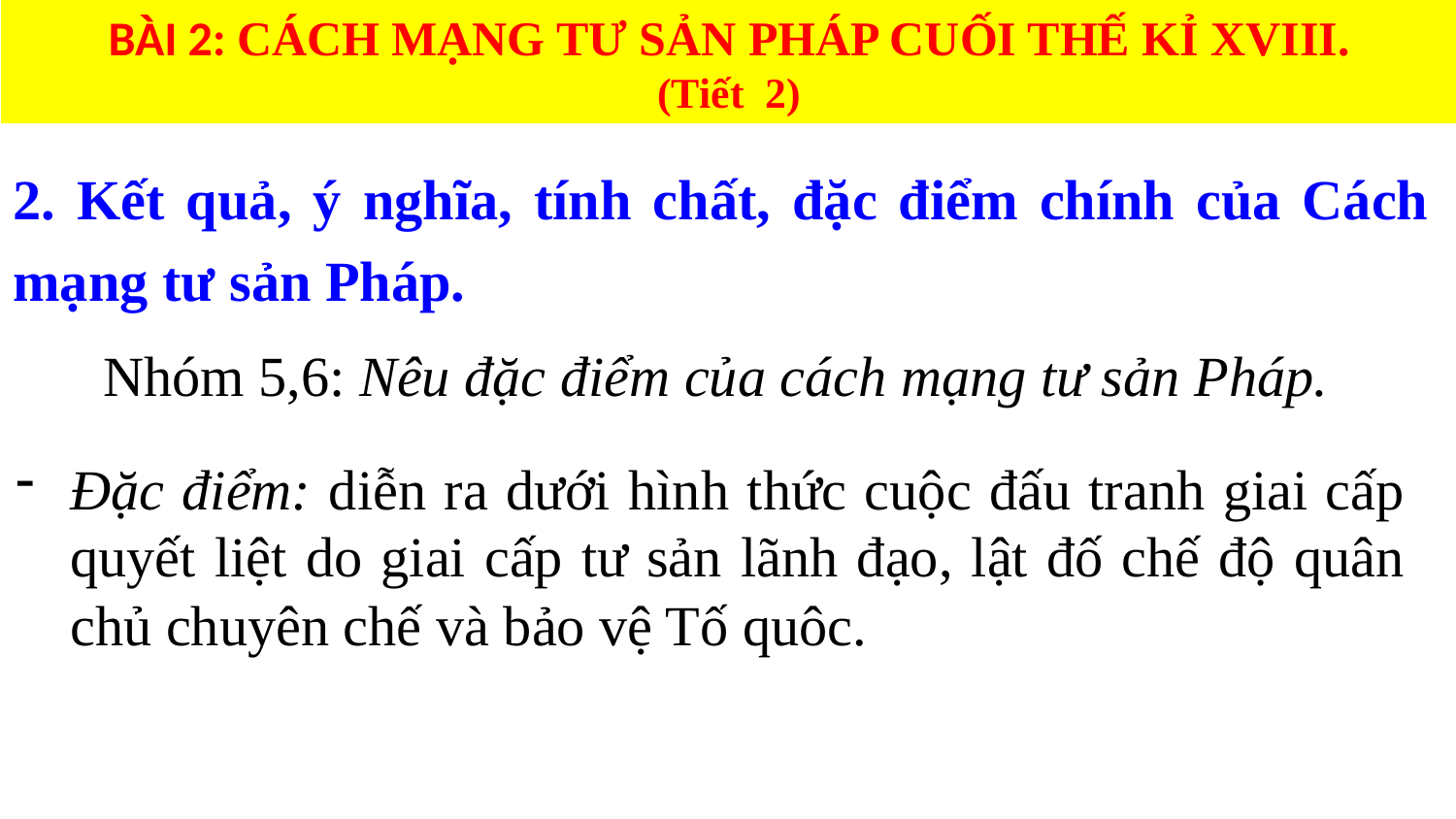

BÀI 2: CÁCH MẠNG TƯ SẢN PHÁP CUỐI THẾ KỈ XVIII.
(Tiết  2)
2. Kết quả, ý nghĩa, tính chất, đặc điểm chính của Cách mạng tư sản Pháp.
Nhóm 5,6: Nêu đặc điểm của cách mạng tư sản Pháp.
Đặc điểm: diễn ra dưới hình thức cuộc đấu tranh giai cấp quyết liệt do giai cấp tư sản lãnh đạo, lật đố chế độ quân chủ chuyên chế và bảo vệ Tố quôc.